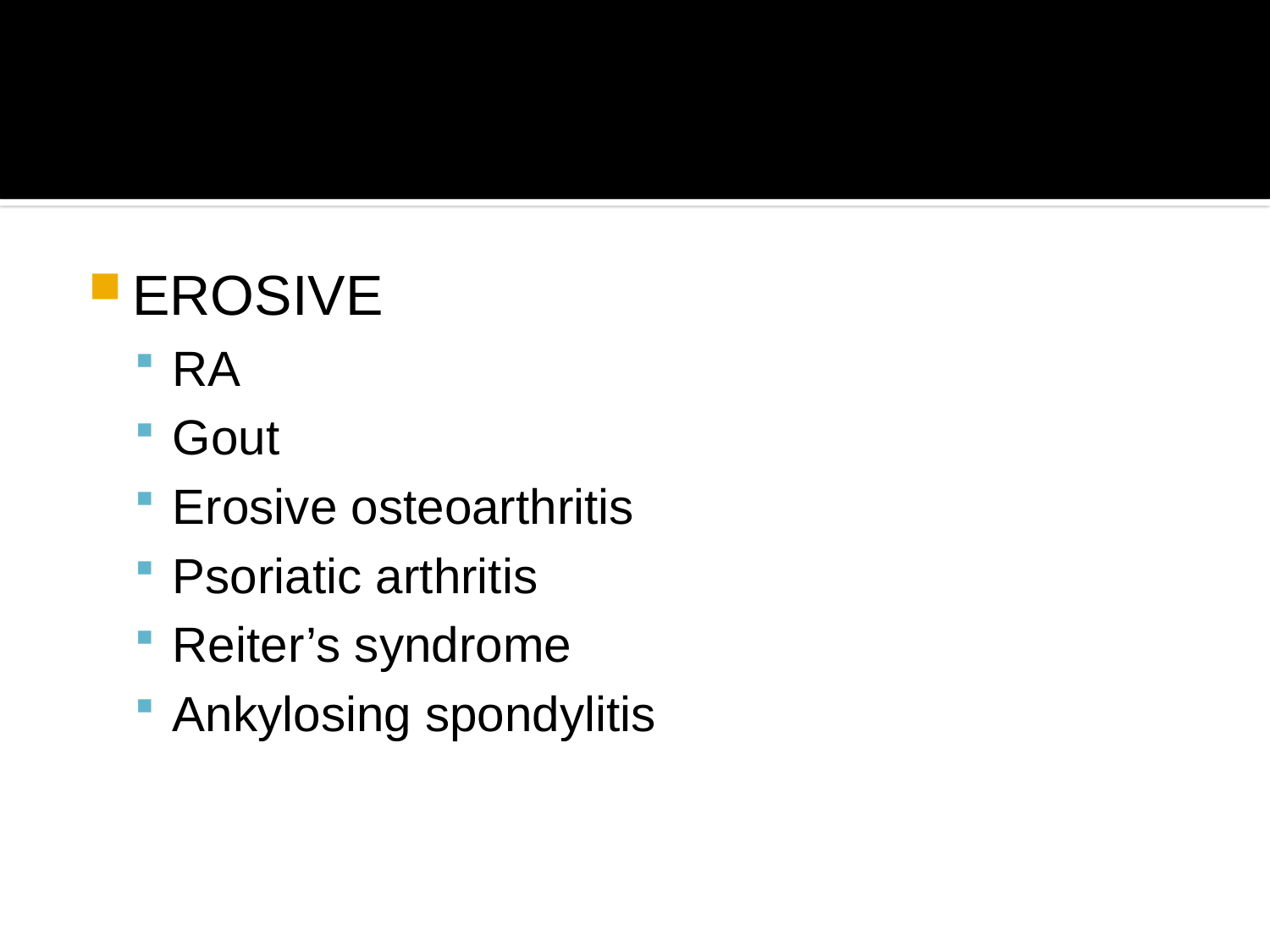

#
EROSIVE
RA
Gout
Erosive osteoarthritis
Psoriatic arthritis
Reiter’s syndrome
Ankylosing spondylitis